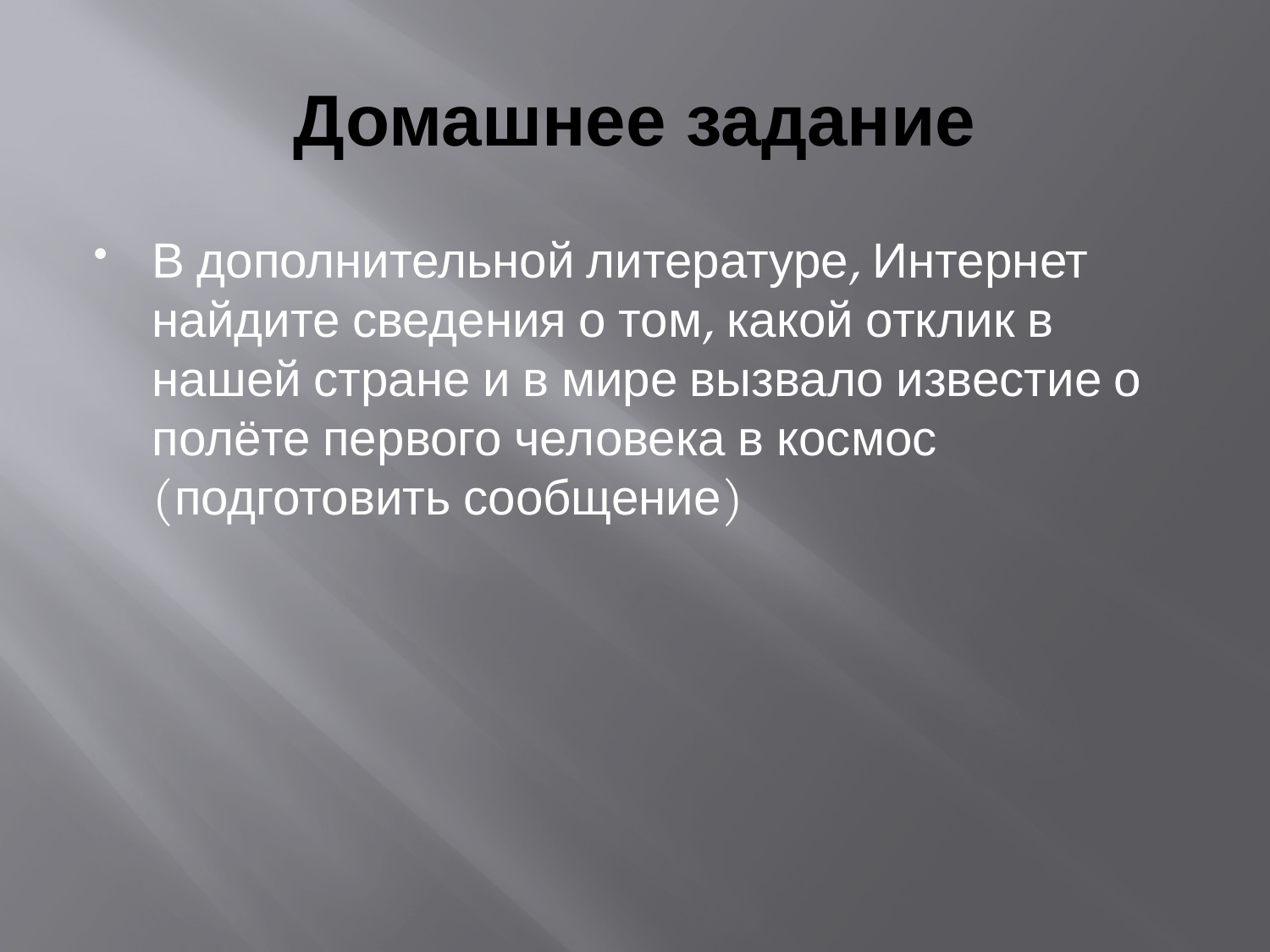

# Домашнее задание
В дополнительной литературе, Интернет найдите сведения о том, какой отклик в нашей стране и в мире вызвало известие о полёте первого человека в космос (подготовить сообщение)